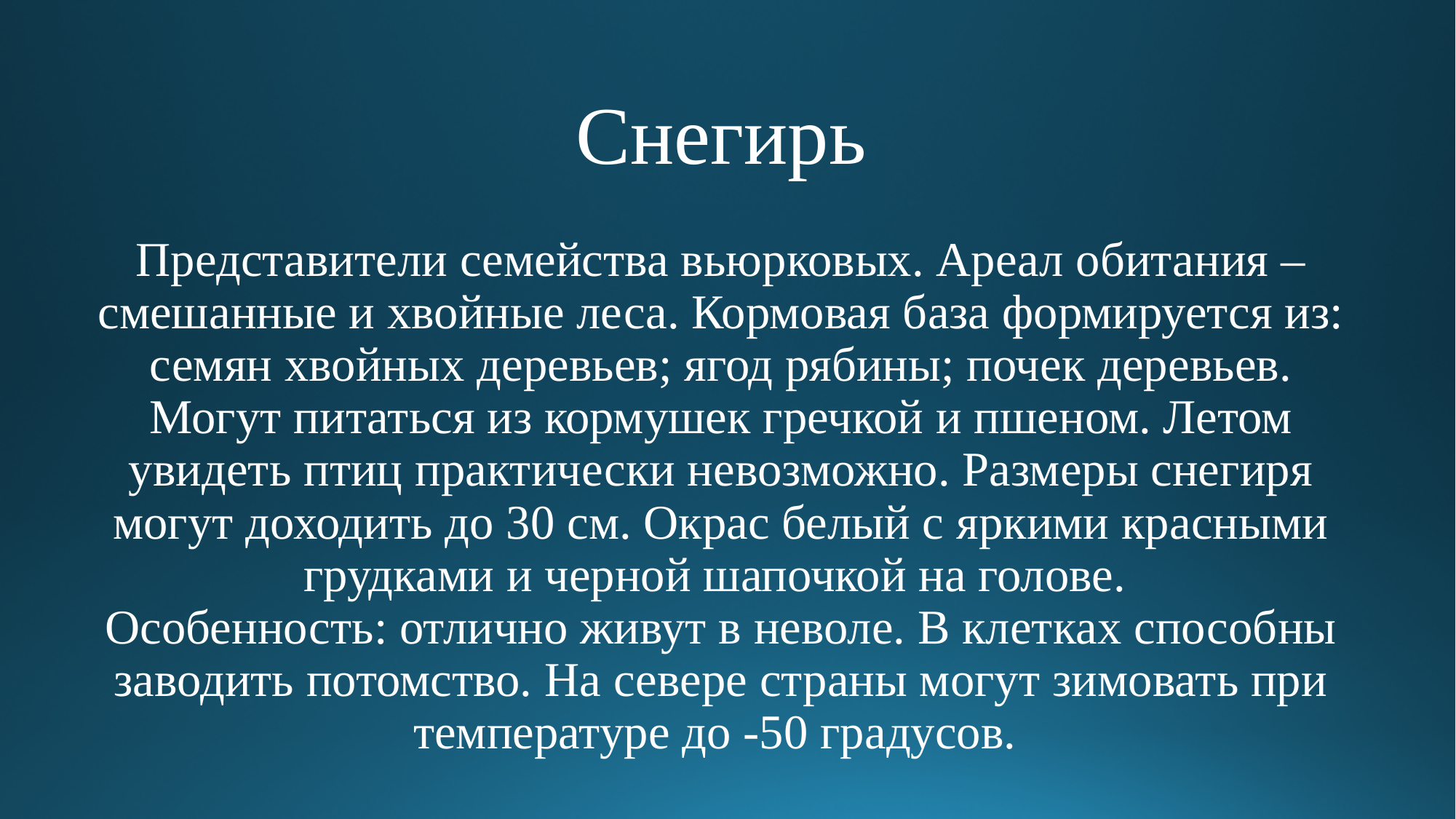

# Снегирь Представители семейства вьюрковых. Ареал обитания – смешанные и хвойные леса. Кормовая база формируется из: семян хвойных деревьев; ягод рябины; почек деревьев. Могут питаться из кормушек гречкой и пшеном. Летом увидеть птиц практически невозможно. Размеры снегиря могут доходить до 30 см. Окрас белый с яркими красными грудками и черной шапочкой на голове. Особенность: отлично живут в неволе. В клетках способны заводить потомство. На севере страны могут зимовать при температуре до -50 градусов.